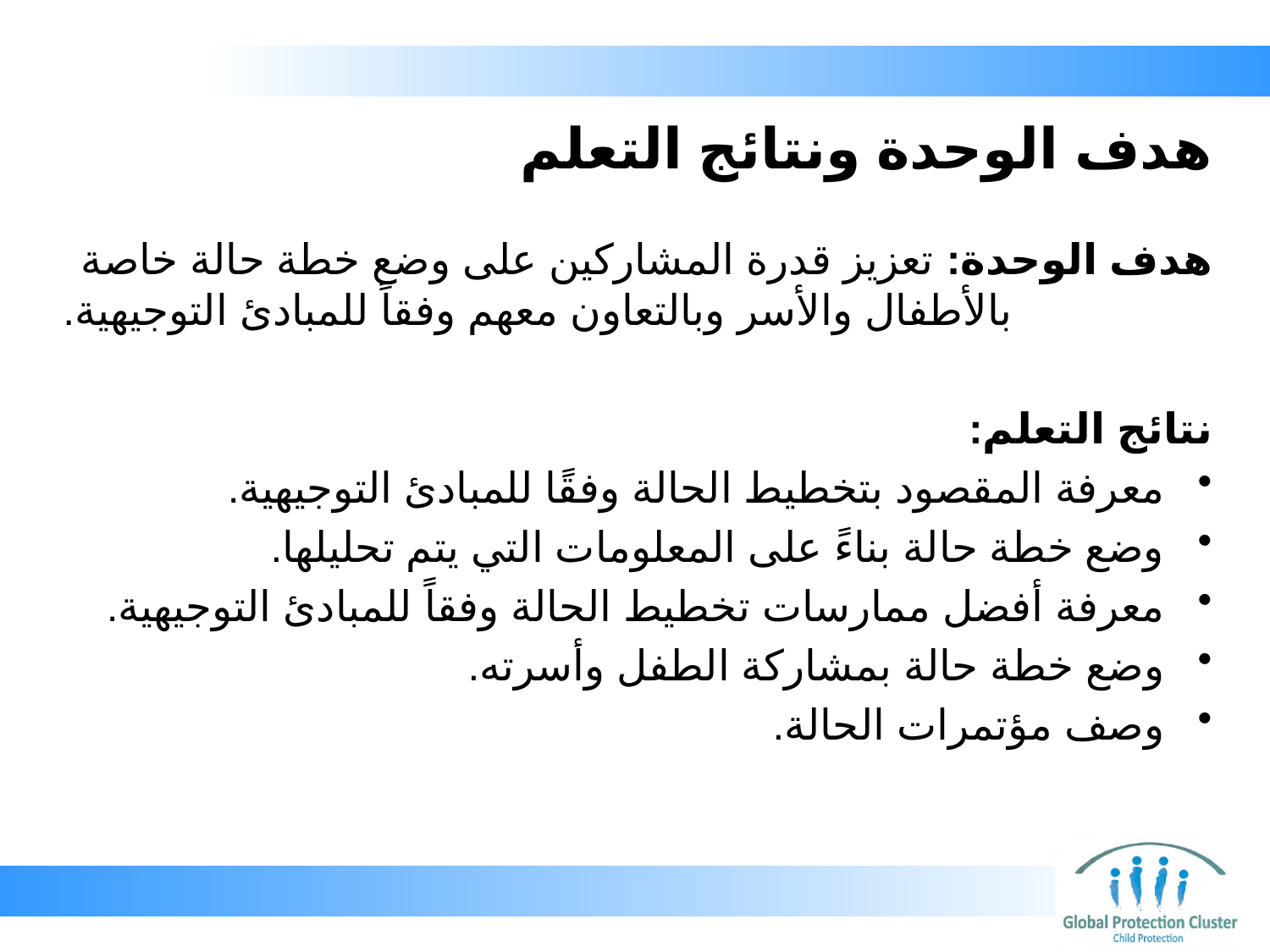

# هدف الوحدة ونتائج التعلم
هدف الوحدة: تعزيز قدرة المشاركين على وضع خطة حالة خاصة بالأطفال والأسر وبالتعاون معهم وفقاً للمبادئ التوجيهية.

نتائج التعلم:
معرفة المقصود بتخطيط الحالة وفقًا للمبادئ التوجيهية.
وضع خطة حالة بناءً على المعلومات التي يتم تحليلها.
معرفة أفضل ممارسات تخطيط الحالة وفقاً للمبادئ التوجيهية.
وضع خطة حالة بمشاركة الطفل وأسرته.
وصف مؤتمرات الحالة.